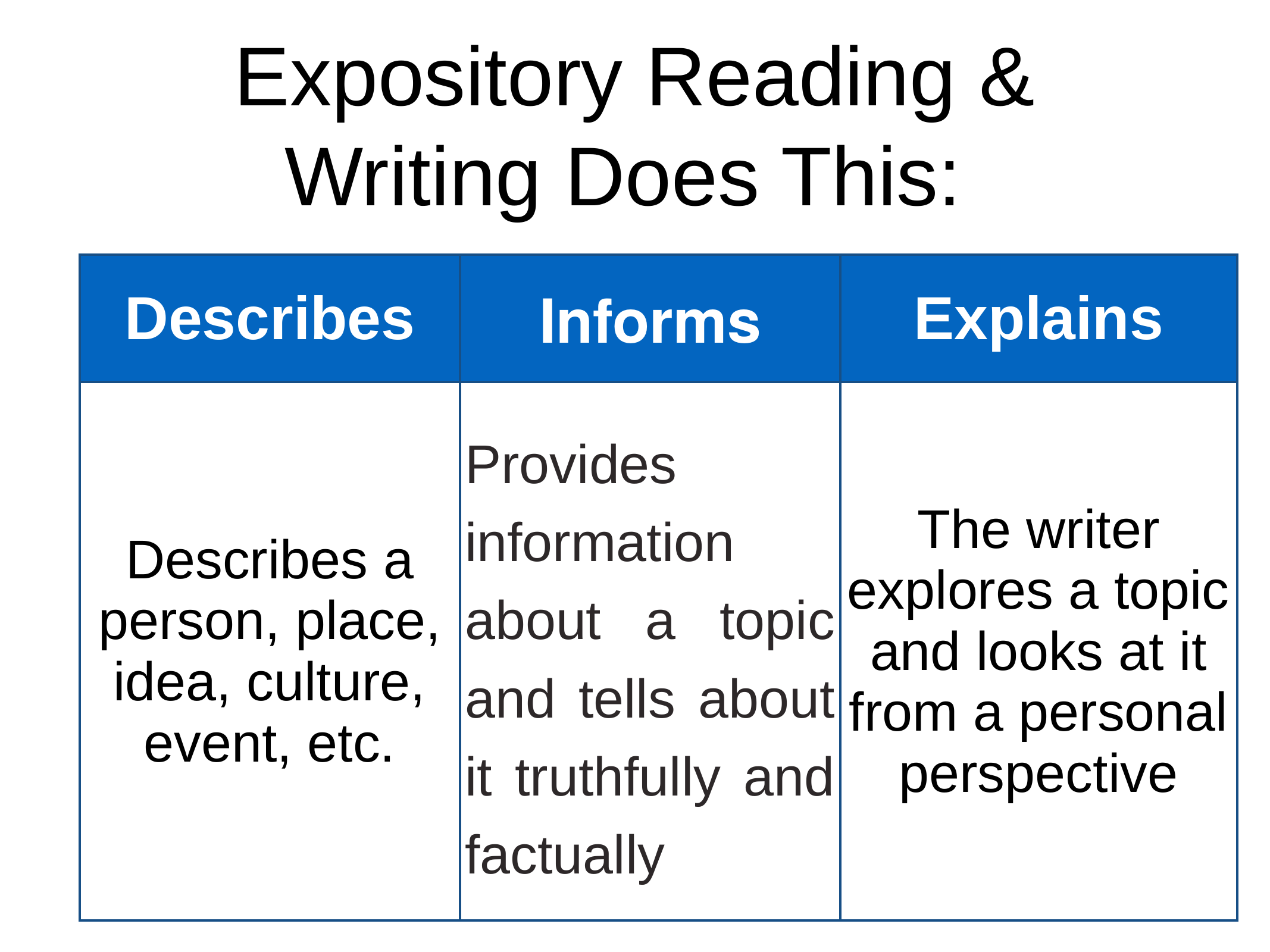

# Expository Reading & Writing Does This:
| Describes | Informs | Explains |
| --- | --- | --- |
| Describes a person, place, idea, culture, event, etc. | Provides information about a topic and tells about it truthfully and factually | The writer explores a topic and looks at it from a personal perspective |